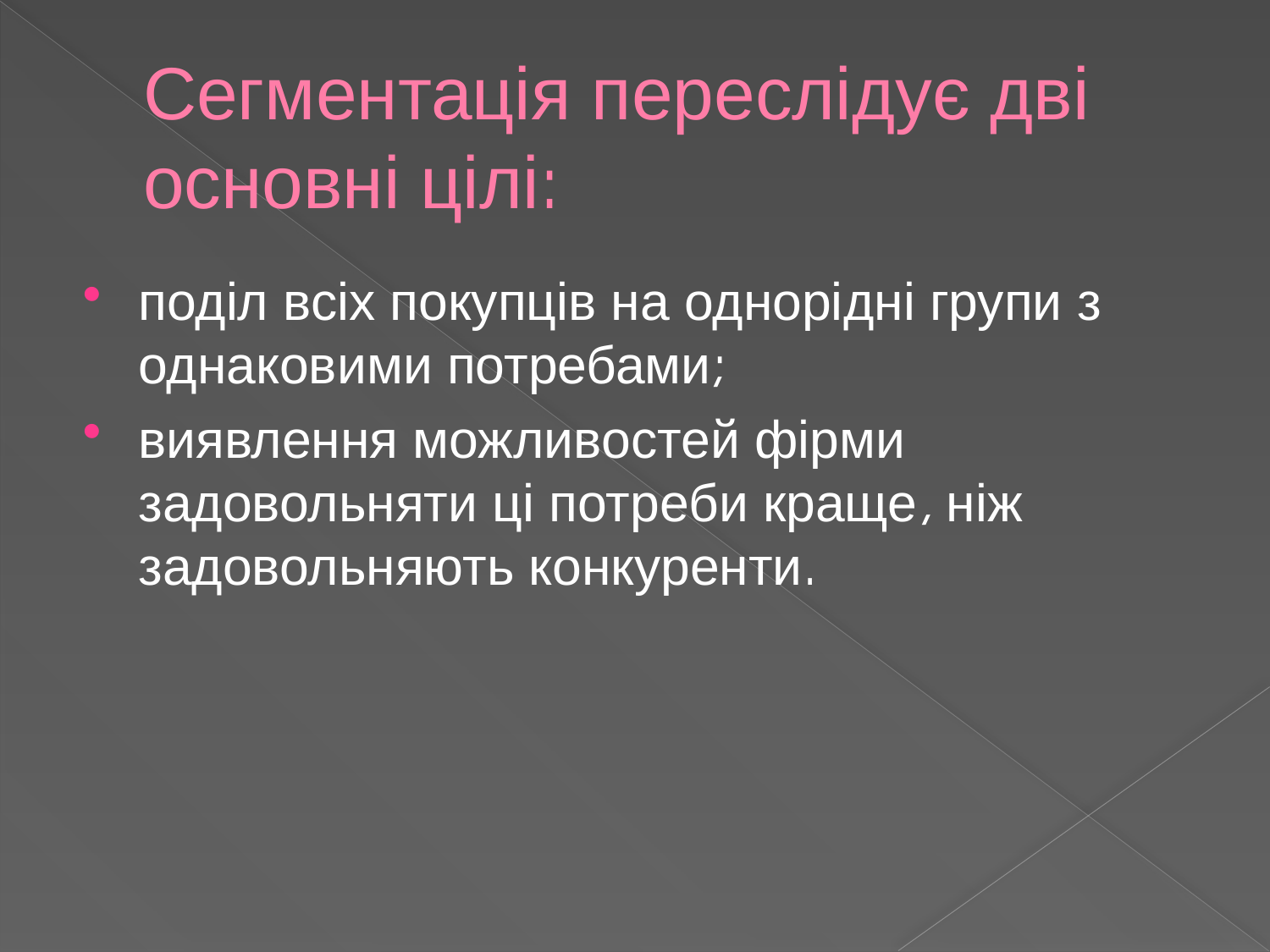

# Сегментація переслідує дві основні цілі:
поділ всіх покупців на однорідні групи з однаковими потребами;
виявлення можливостей фірми задовольняти ці потреби краще, ніж задовольняють конкуренти.